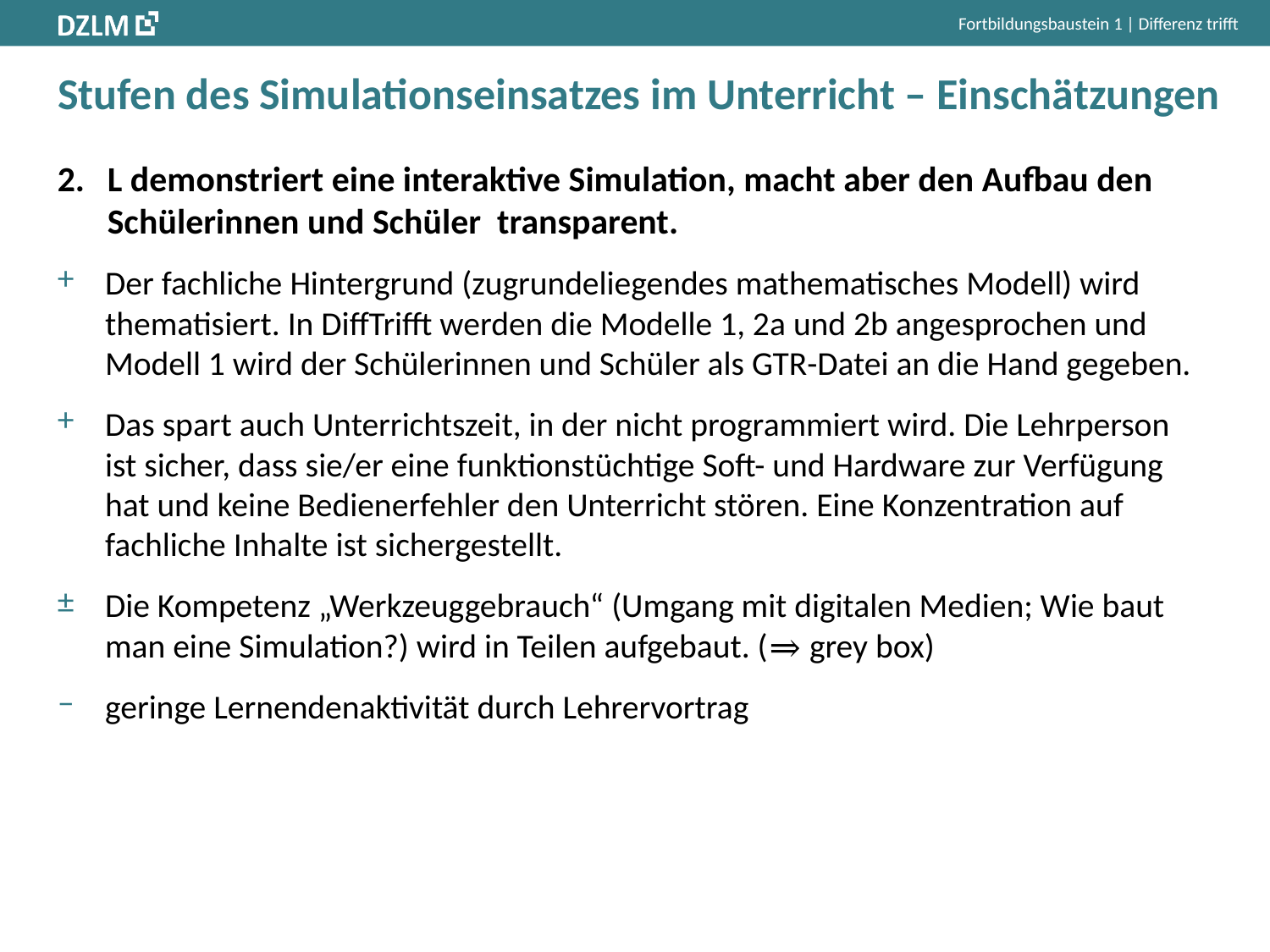

Fortbildungsbaustein 1 | Differenz trifft
# Stufen des Simulationseinsatzes im Unterricht – Einschätzungen
L demonstriert eine interaktive Simulation, macht aber den Aufbau den Schülerinnen und Schüler  transparent.
Der fachliche Hintergrund (zugrundeliegendes mathematisches Modell) wird thematisiert. In DiffTrifft werden die Modelle 1, 2a und 2b angesprochen und Modell 1 wird der Schülerinnen und Schüler als GTR-Datei an die Hand gegeben.
Das spart auch Unterrichtszeit, in der nicht programmiert wird. Die Lehrperson ist sicher, dass sie/er eine funktionstüchtige Soft- und Hardware zur Verfügung hat und keine Bedienerfehler den Unterricht stören. Eine Konzentration auf fachliche Inhalte ist sichergestellt.
Die Kompetenz „Werkzeuggebrauch“ (Umgang mit digitalen Medien; Wie baut man eine Simulation?) wird in Teilen aufgebaut. (⇒ grey box)
geringe Lernendenaktivität durch Lehrervortrag